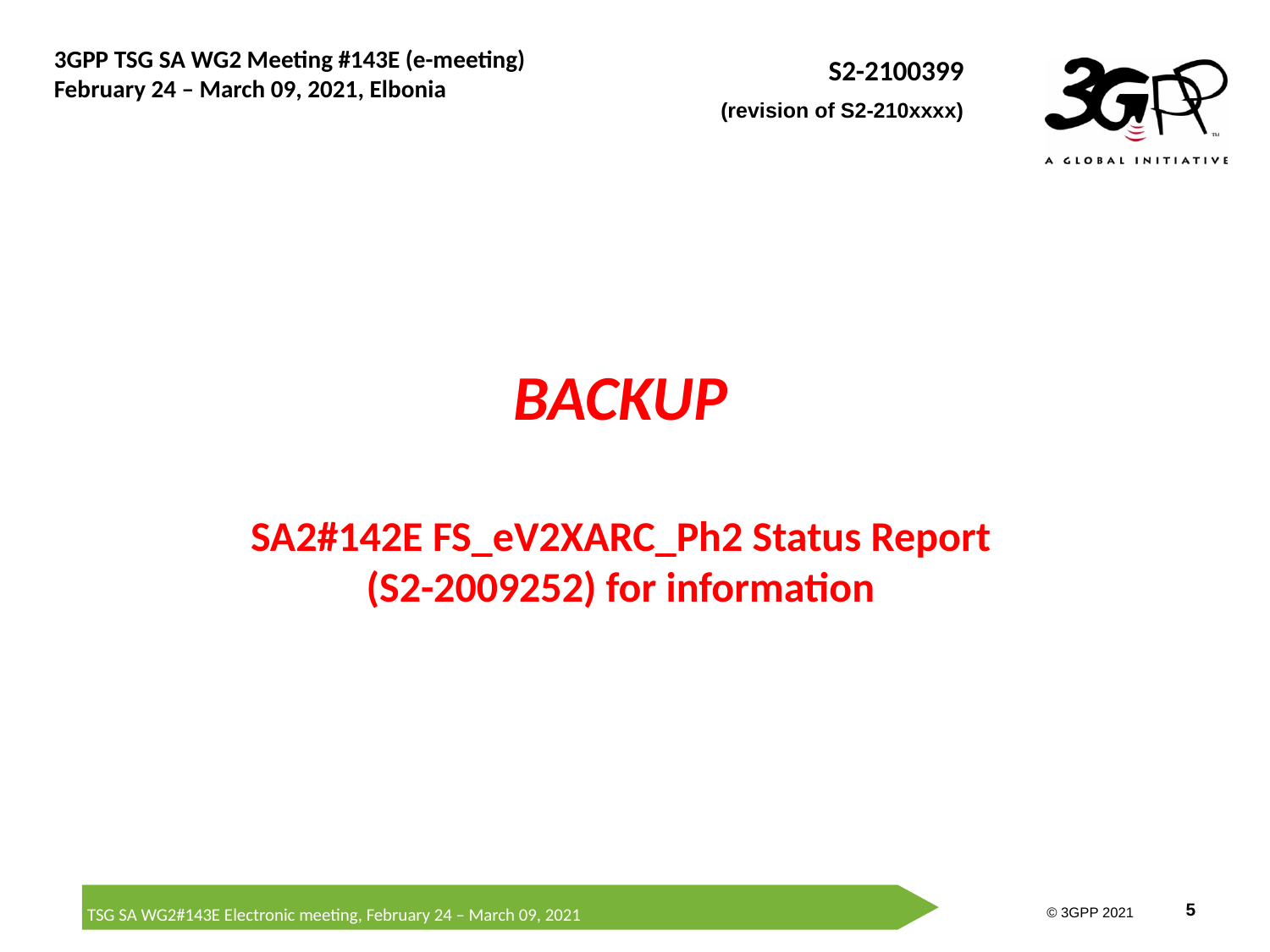

# BACKUP SA2#142E FS_eV2XARC_Ph2 Status Report (S2-2009252) for information